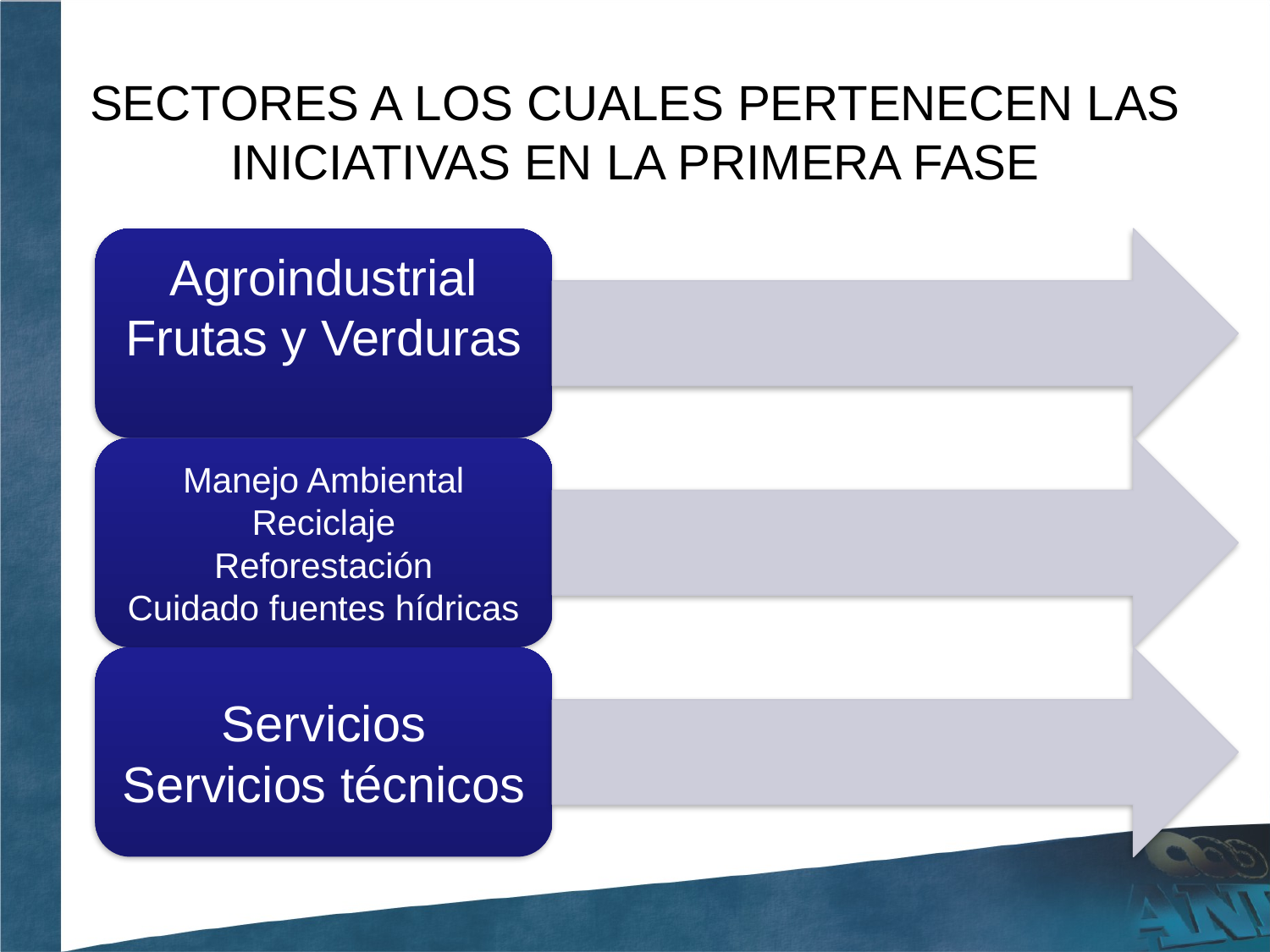

# SECTORES A LOS CUALES PERTENECEN LAS INICIATIVAS EN LA PRIMERA FASE
Agroindustrial
Frutas y Verduras
Manejo Ambiental
Reciclaje
Reforestación
Cuidado fuentes hídricas
Servicios
Servicios técnicos